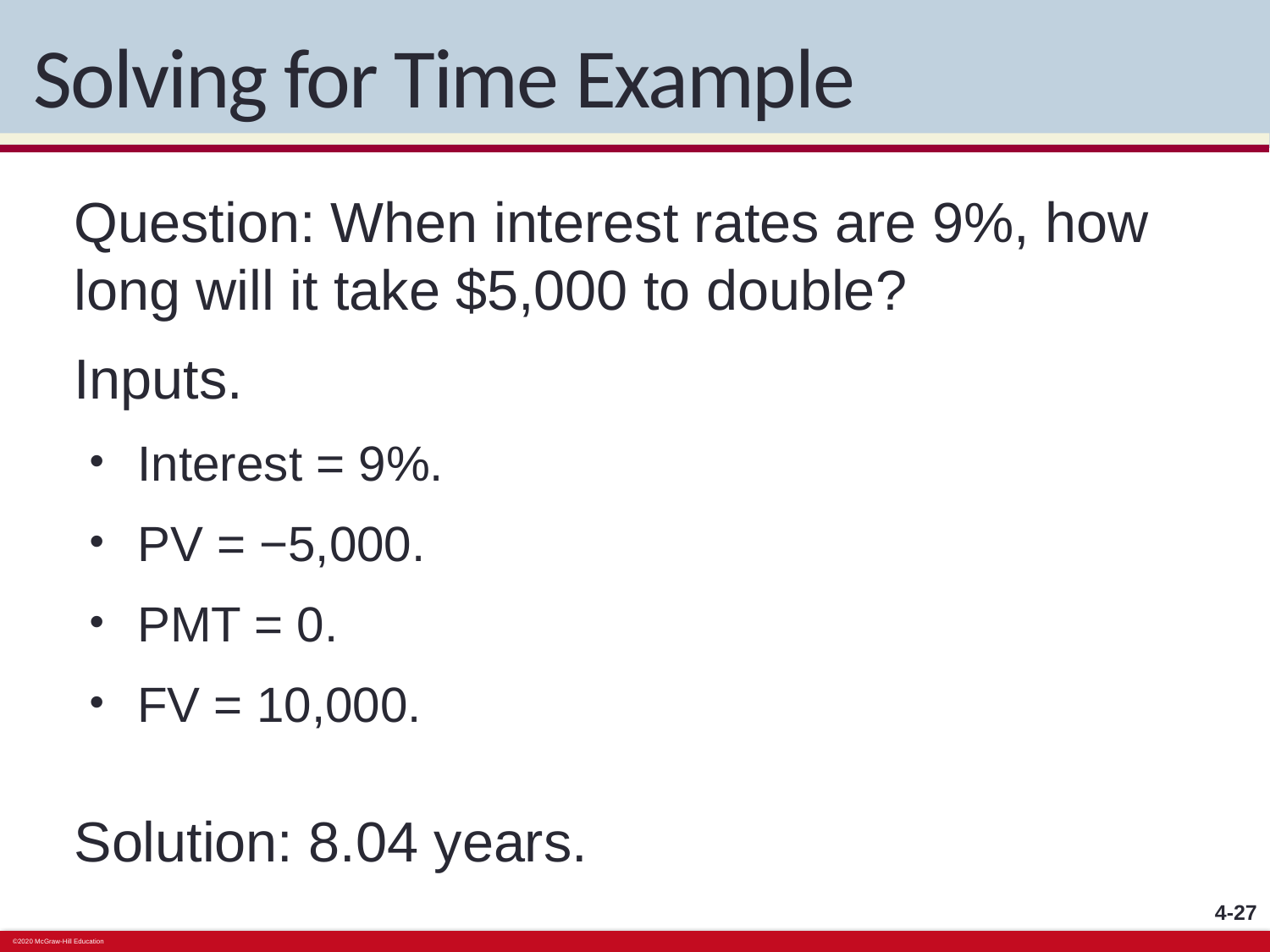

# Solving for Time Example
Question: When interest rates are 9%, how long will it take $5,000 to double?
Inputs.
Interest = 9%.
PV = −5,000.
PMT = 0.
FV = 10,000.
Solution: 8.04 years.